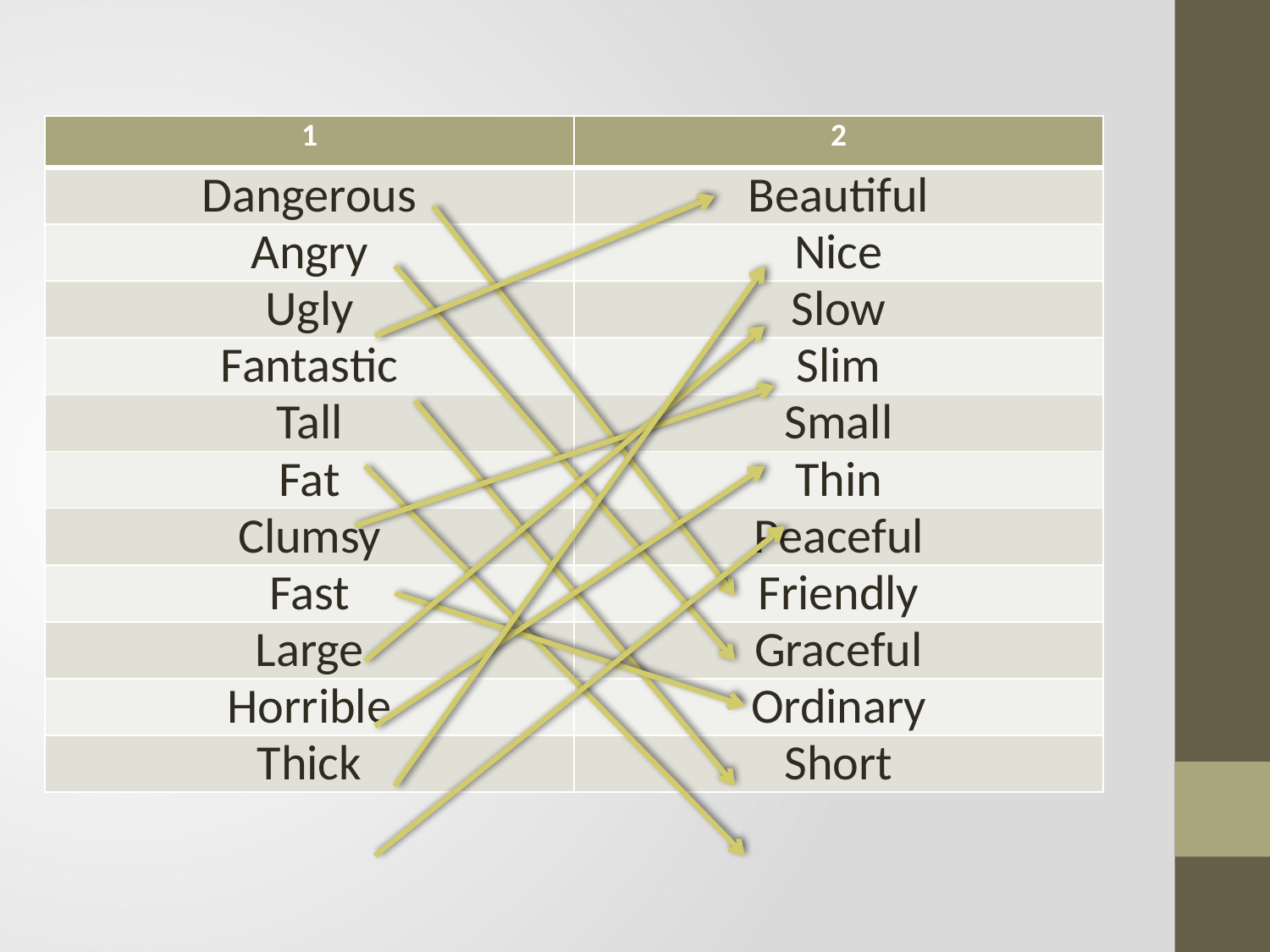

| 1 | 2 |
| --- | --- |
| Dangerous | Beautiful |
| Angry | Nice |
| Ugly | Slow |
| Fantastic | Slim |
| Tall | Small |
| Fat | Thin |
| Clumsy | Peaceful |
| Fast | Friendly |
| Large | Graceful |
| Horrible | Ordinary |
| Thick | Short |